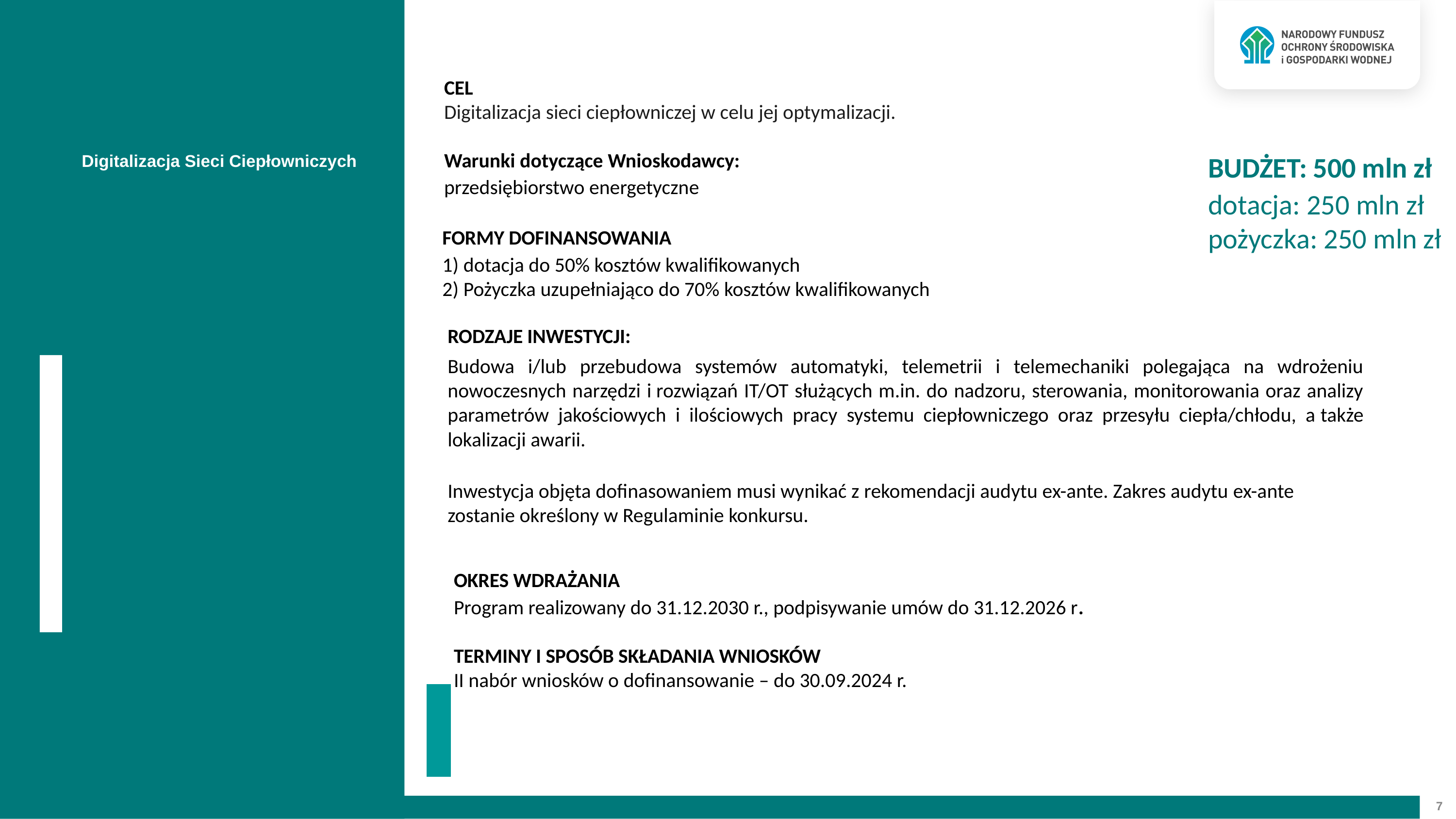

CEL
Digitalizacja sieci ciepłowniczej w celu jej optymalizacji.

Warunki dotyczące Wnioskodawcy:
przedsiębiorstwo energetyczne
BUDŻET: 500 mln zł
dotacja: 250 mln zł
pożyczka: 250 mln zł
Digitalizacja Sieci Ciepłowniczych
FORMY DOFINANSOWANIA
1) dotacja do 50% kosztów kwalifikowanych
2) Pożyczka uzupełniająco do 70% kosztów kwalifikowanych
RODZAJE INWESTYCJI:
Budowa i/lub przebudowa systemów automatyki, telemetrii i telemechaniki polegająca na wdrożeniu nowoczesnych narzędzi i rozwiązań IT/OT służących m.in. do nadzoru, sterowania, monitorowania oraz analizy parametrów jakościowych i ilościowych pracy systemu ciepłowniczego oraz przesyłu ciepła/chłodu, a także lokalizacji awarii.

Inwestycja objęta dofinasowaniem musi wynikać z rekomendacji audytu ex-ante. Zakres audytu ex-ante zostanie określony w Regulaminie konkursu.

OKRES WDRAŻANIA
Program realizowany do 31.12.2030 r., podpisywanie umów do 31.12.2026 r.

TERMINY I SPOSÓB SKŁADANIA WNIOSKÓW
II nabór wniosków o dofinansowanie – do 30.09.2024 r.

7